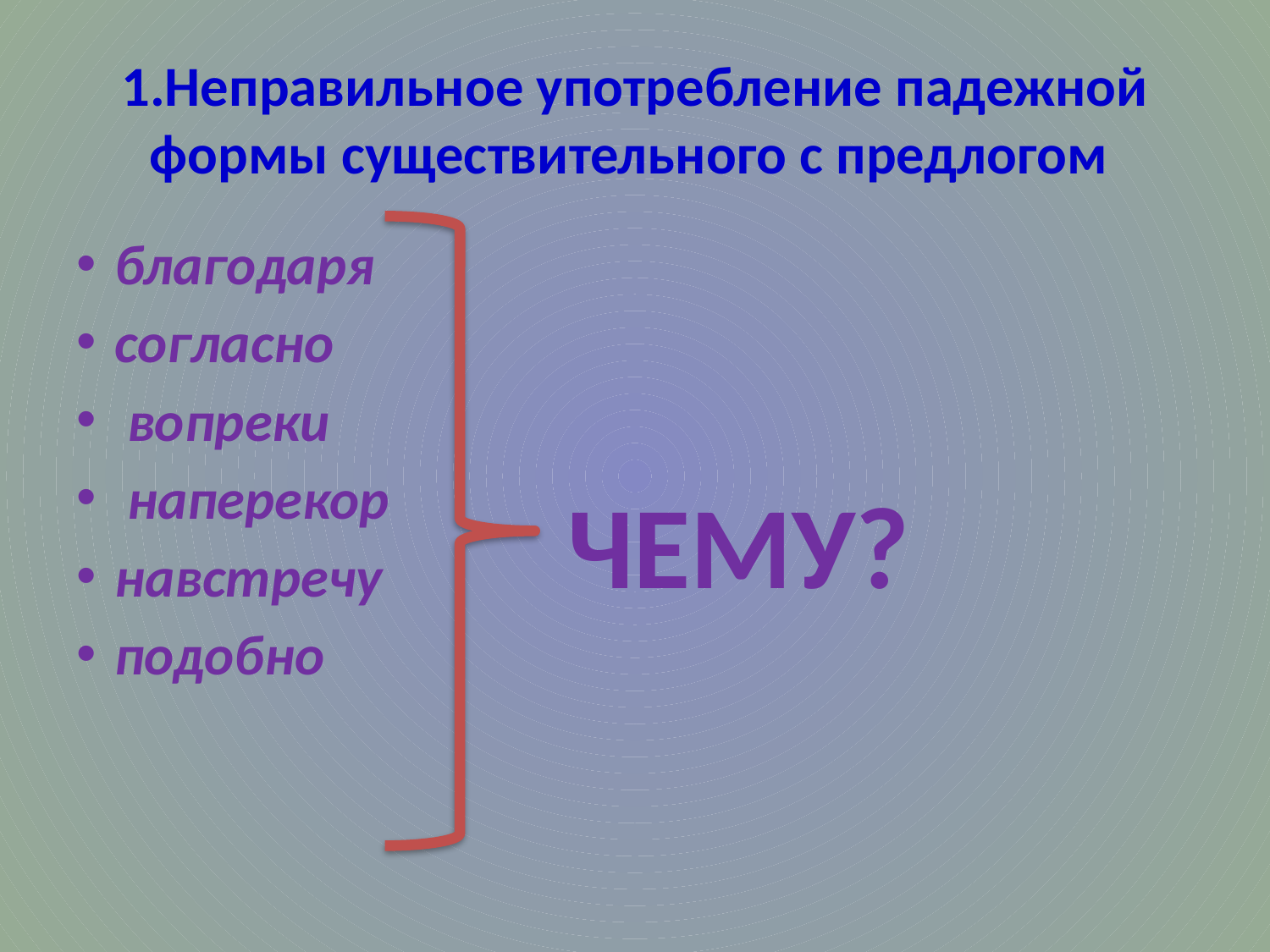

# 1.Неправильное употребление падежной формы существительного с предлогом

благодаря
согласно
 вопреки
 наперекор
навстречу
подобно
ЧЕМУ?